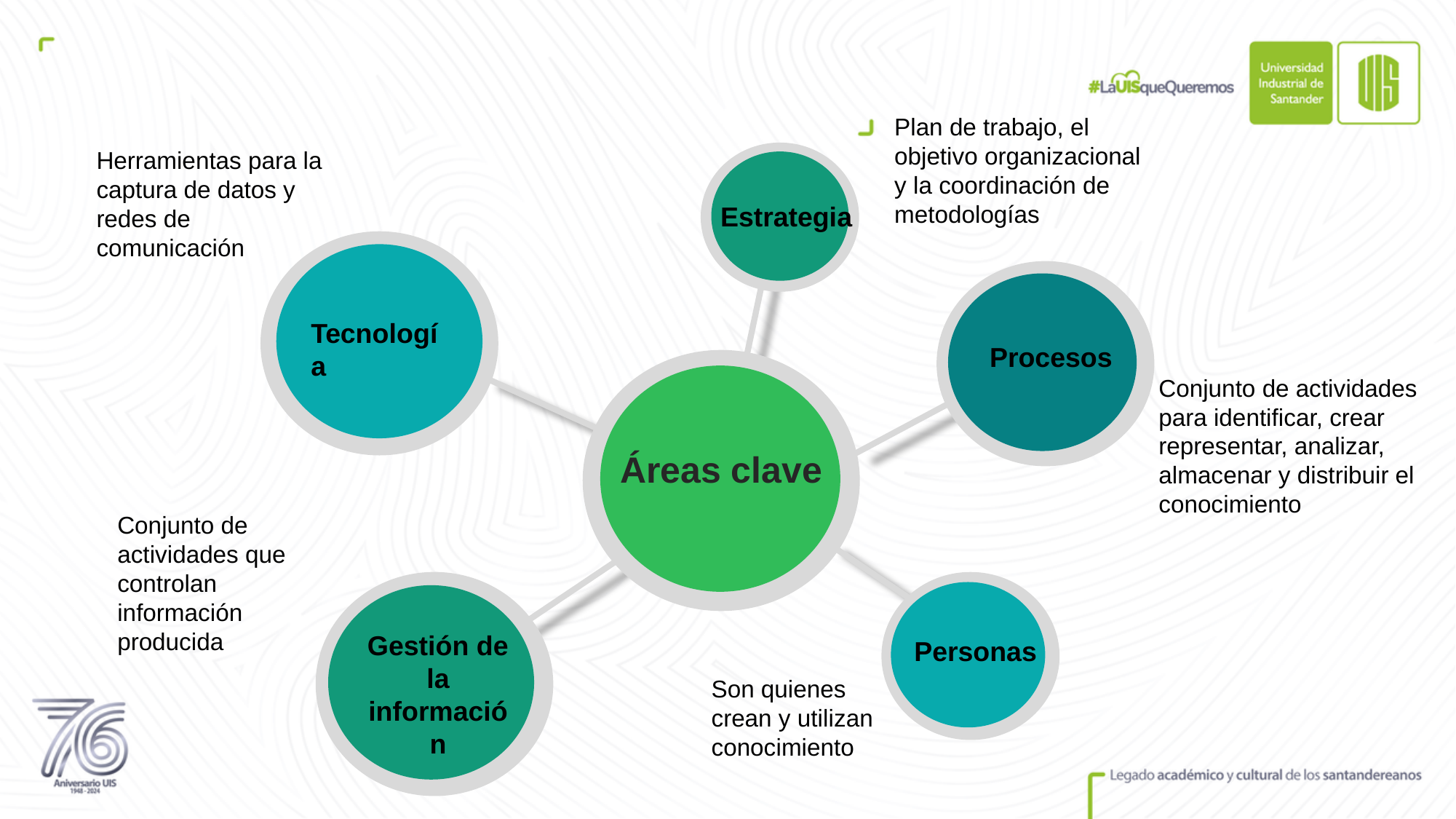

Plan de trabajo, el objetivo organizacional y la coordinación de metodologías
Herramientas para la captura de datos y redes de comunicación

Estrategia
Tecnología
Procesos
Conjunto de actividades para identificar, crear representar, analizar, almacenar y distribuir el conocimiento
Áreas clave
Conjunto de actividades que controlan información producida
Gestión de la información
Personas
Son quienes crean y utilizan conocimiento